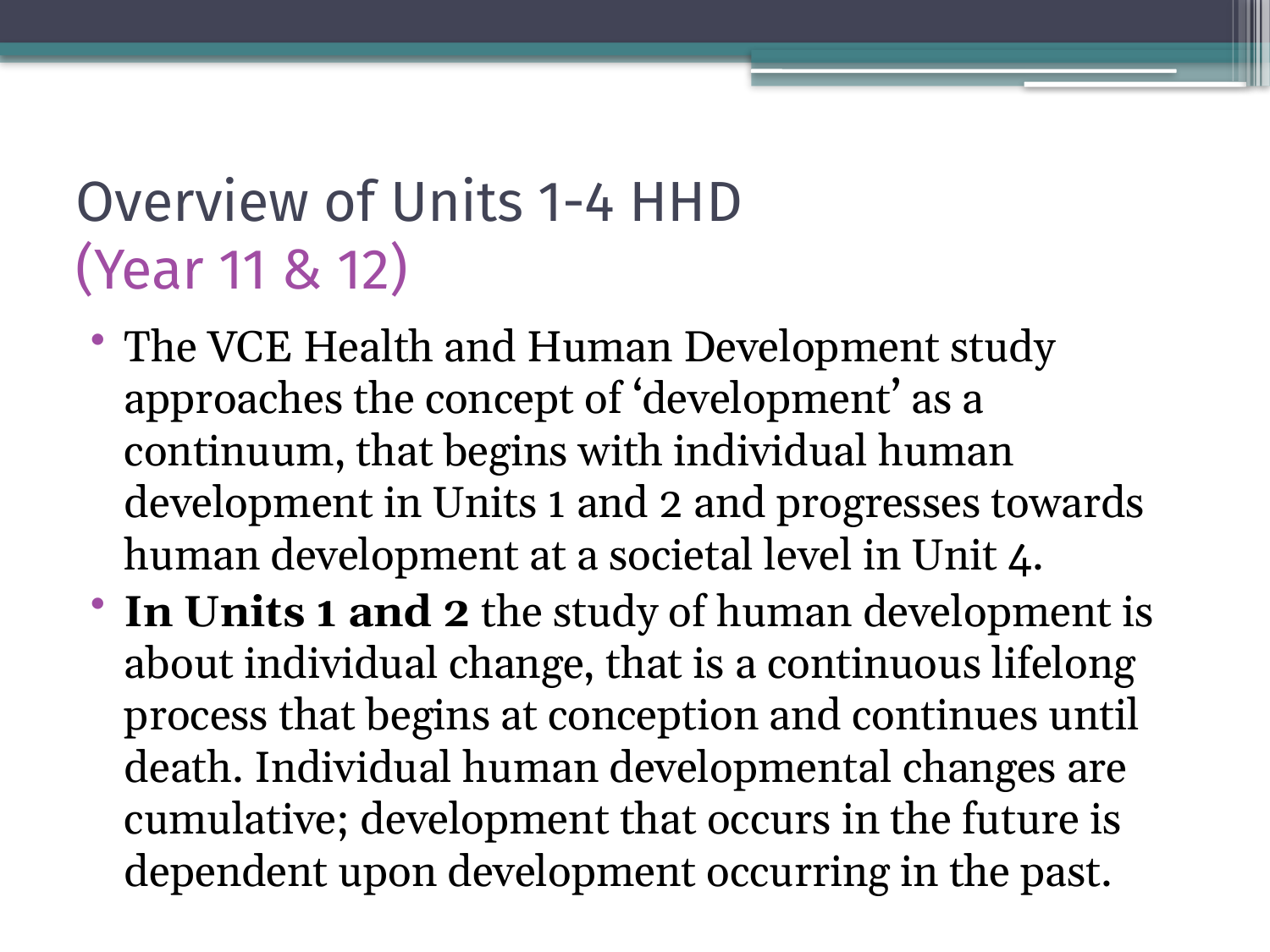

# Overview of Units 1-4 HHD (Year 11 & 12)
The VCE Health and Human Development study approaches the concept of ‘development’ as a continuum, that begins with individual human development in Units 1 and 2 and progresses towards human development at a societal level in Unit 4.
In Units 1 and 2 the study of human development is about individual change, that is a continuous lifelong process that begins at conception and continues until death. Individual human developmental changes are cumulative; development that occurs in the future is dependent upon development occurring in the past.